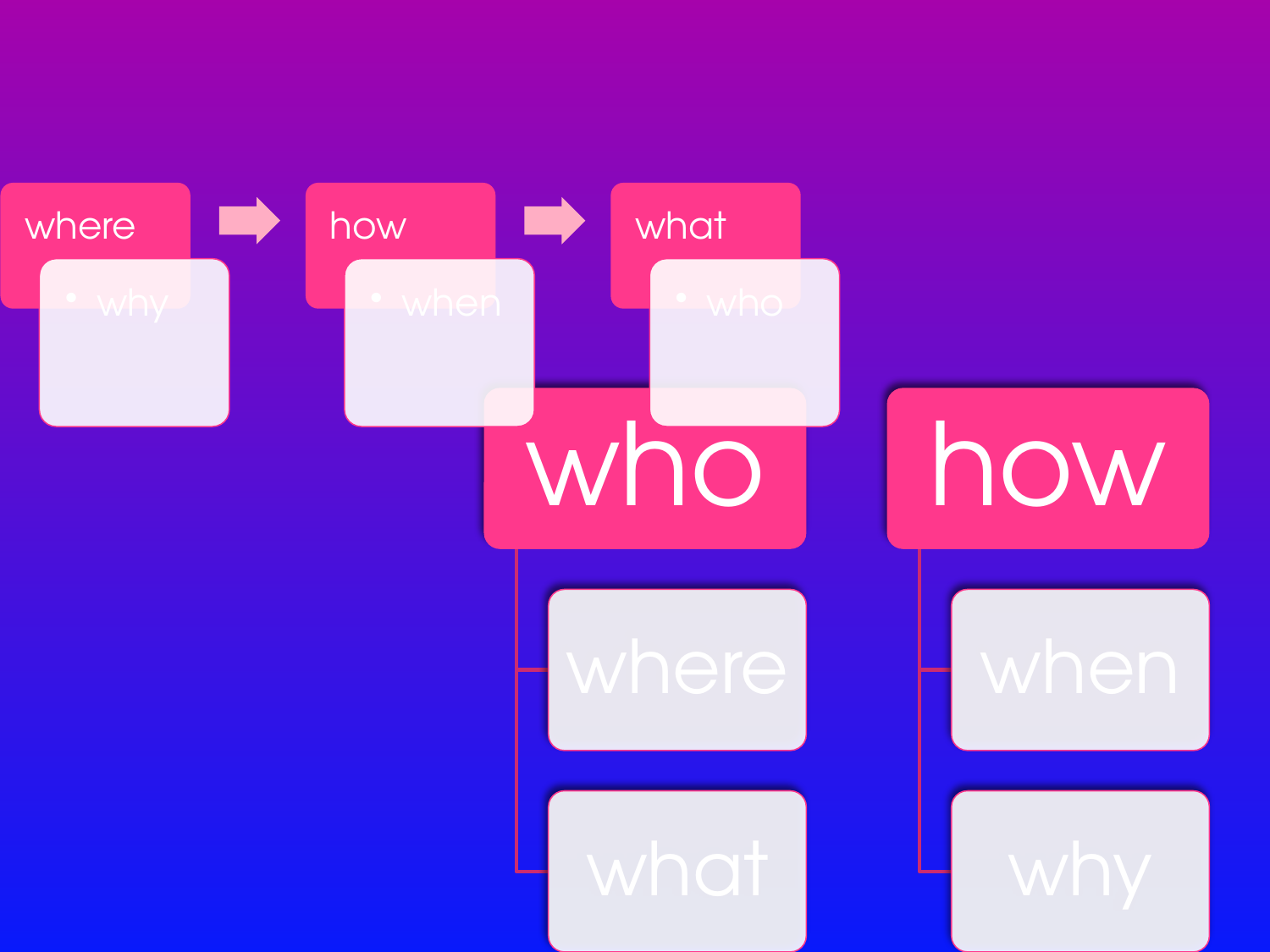

where
why

how
when

what
who
#
who
where
what
how
when
why